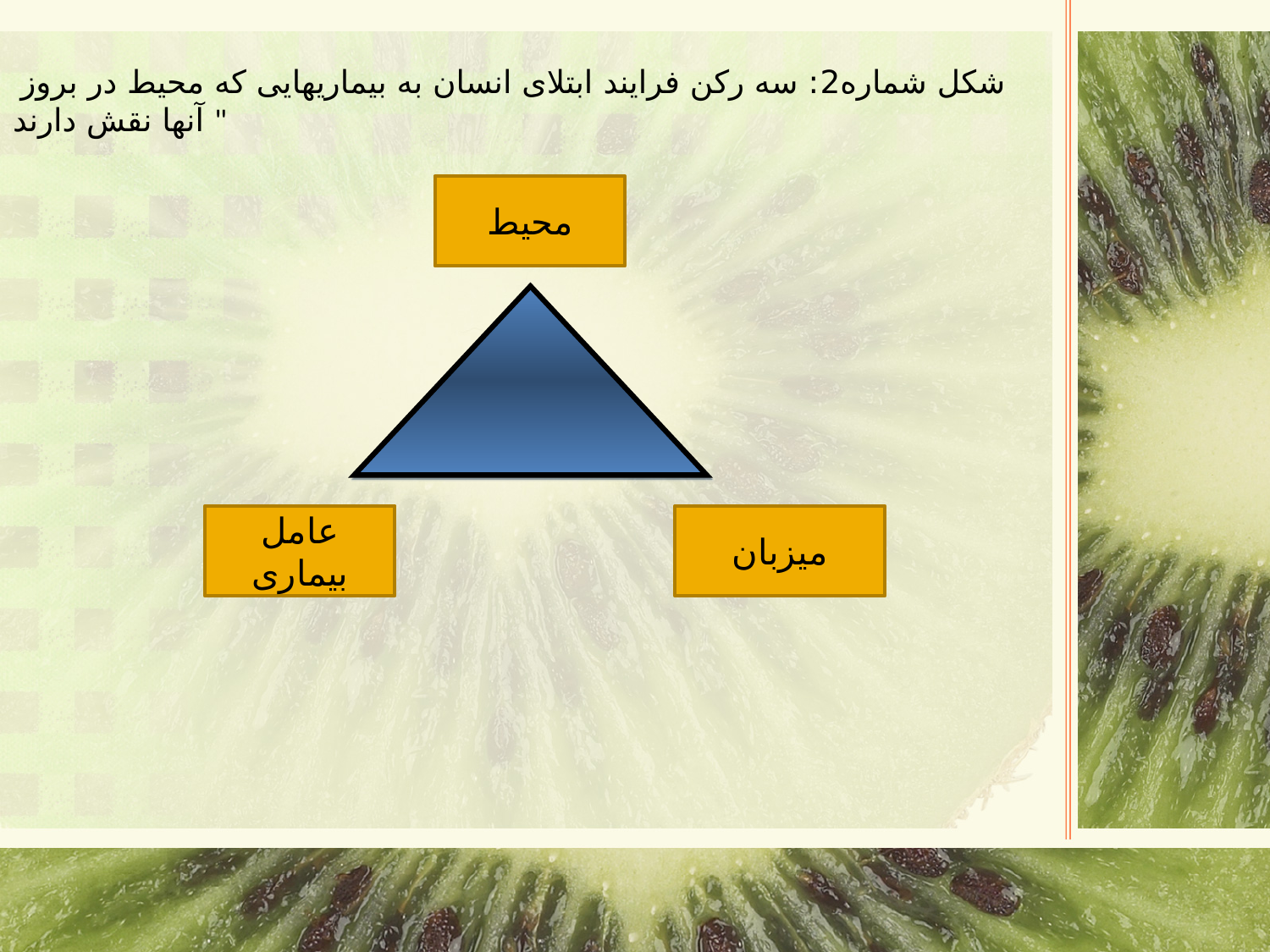

شکل شماره2: سه رکن فرایند ابتلای انسان به بیماریهایی که محیط در بروز آنها نقش دارند "
محیط

عامل بیماری
میزبان